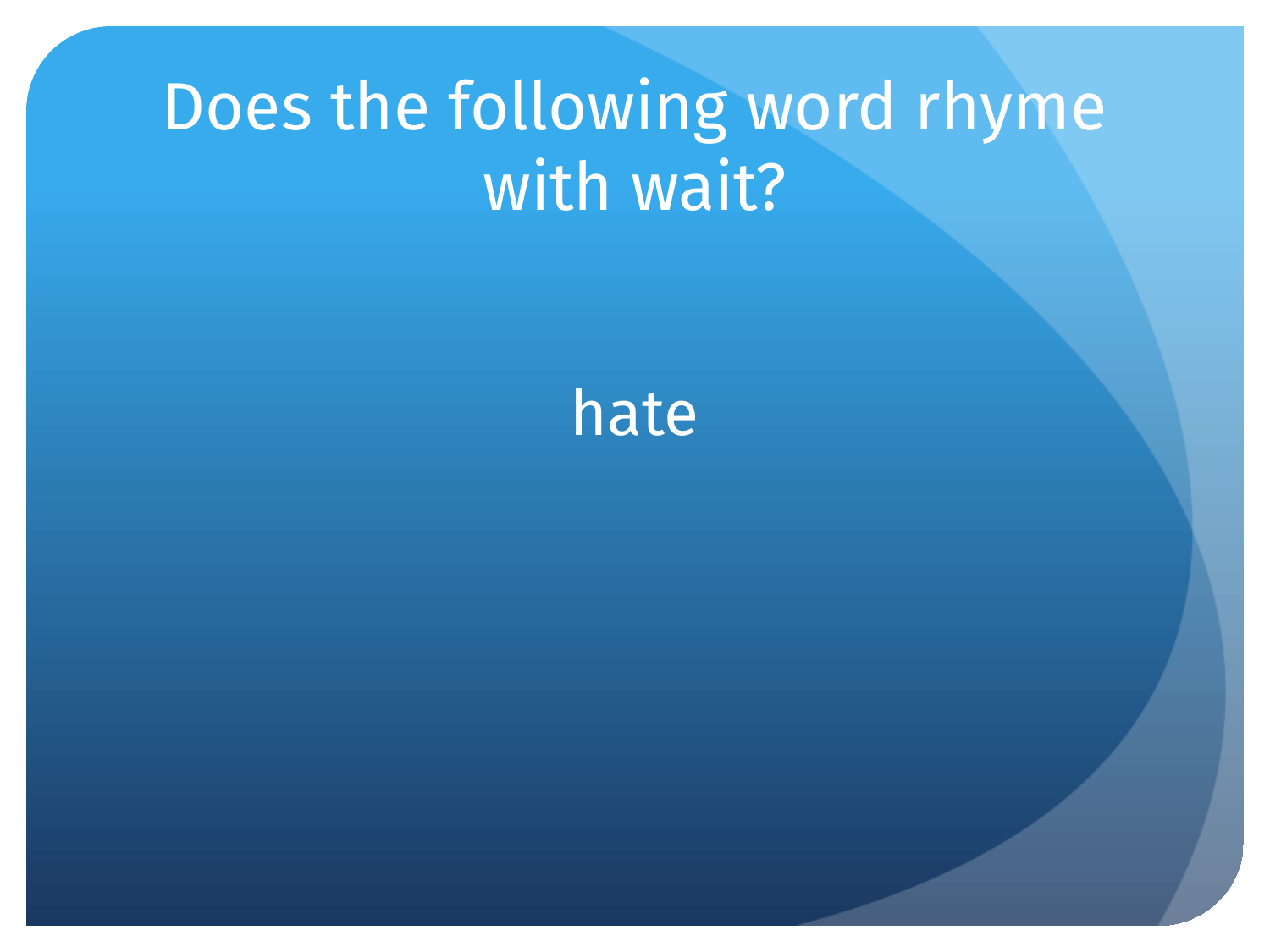

# Does the following word rhyme with wait?

hate